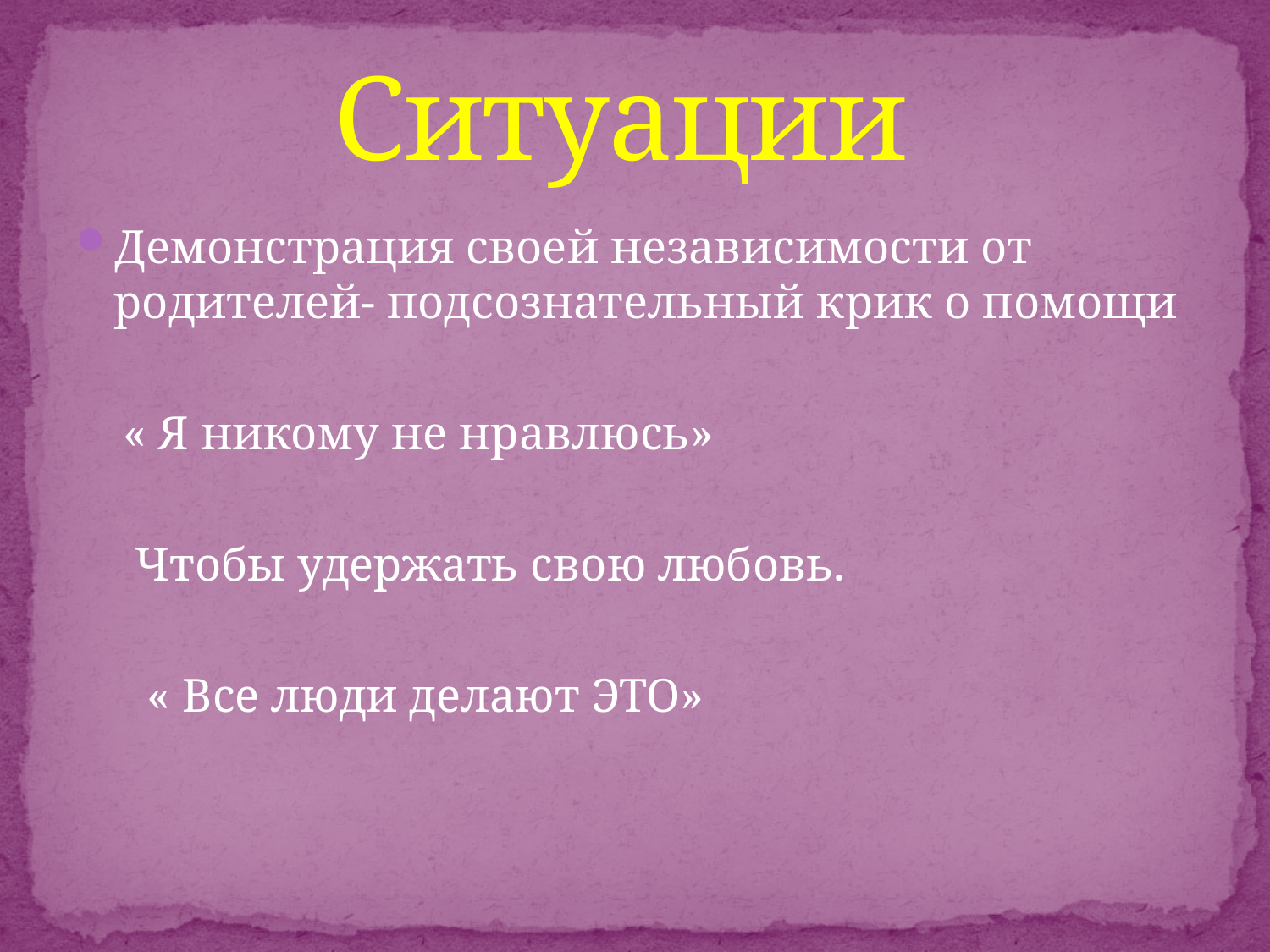

# Ситуации
Демонстрация своей независимости от родителей- подсознательный крик о помощи

    « Я никому не нравлюсь»

     Чтобы удержать свою любовь.

      « Все люди делают ЭТО»